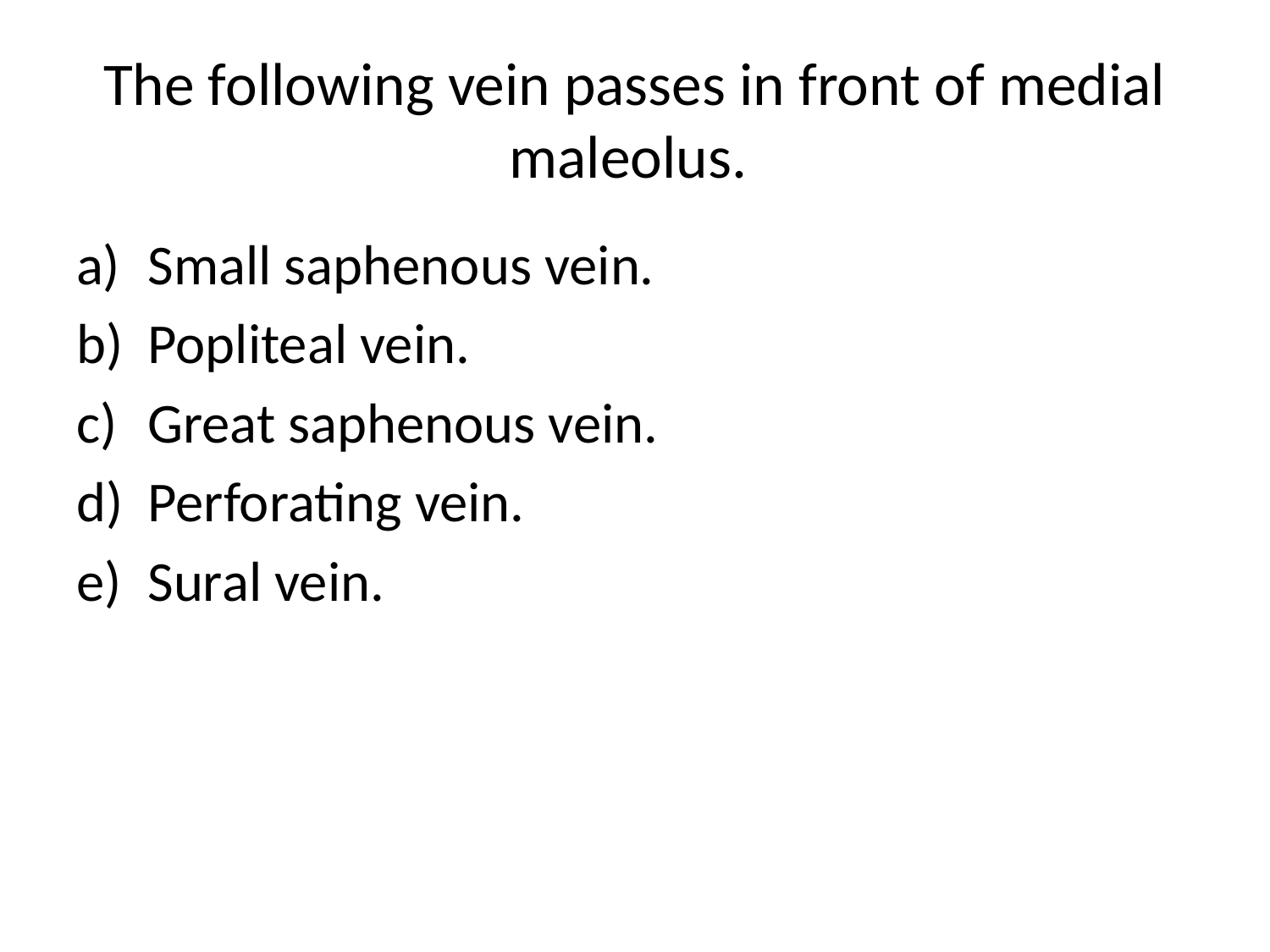

# The following vein passes in front of medial maleolus.
Small saphenous vein.
Popliteal vein.
Great saphenous vein.
Perforating vein.
Sural vein.